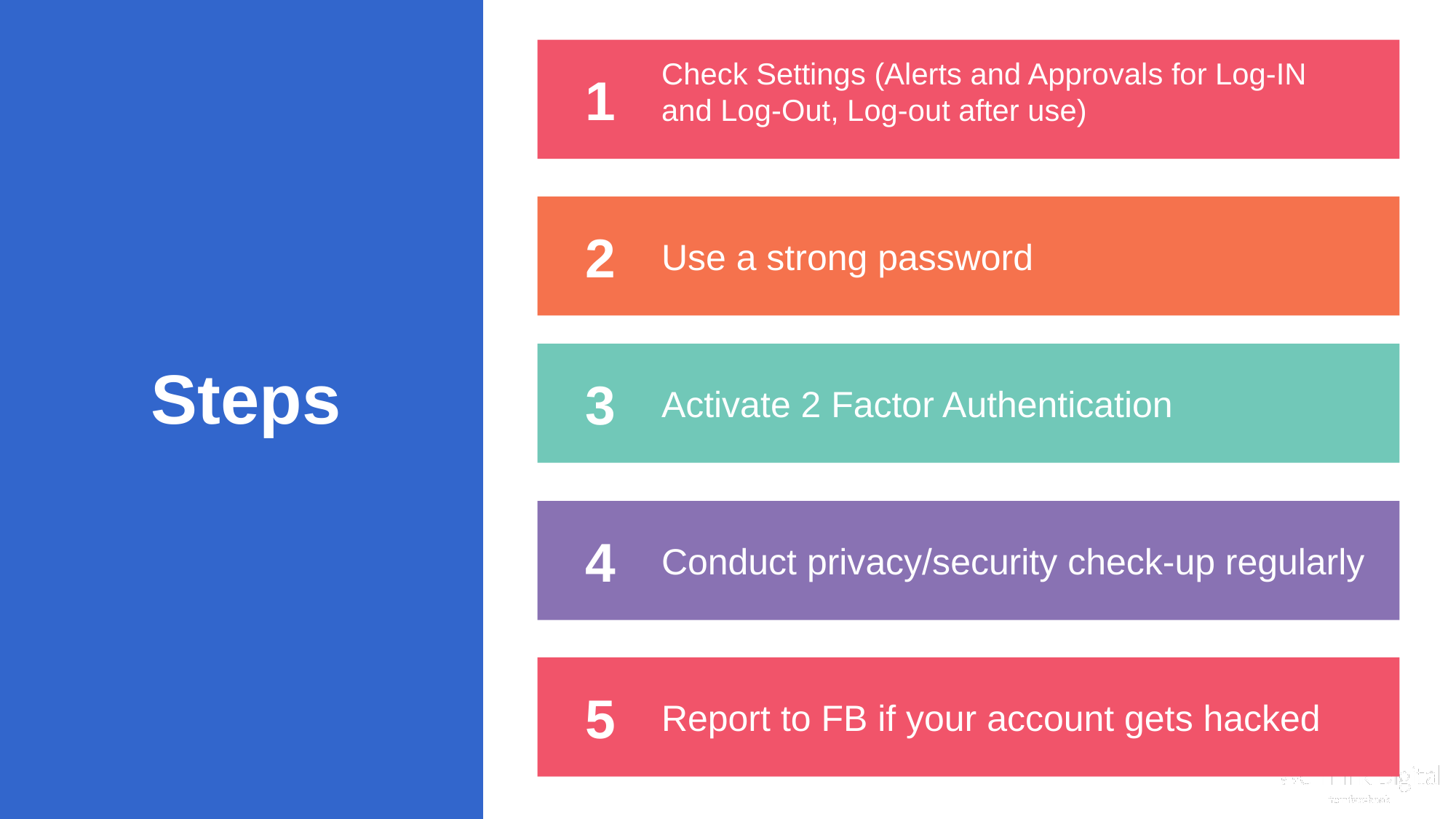

Check Settings (Alerts and Approvals for Log-IN and Log-Out, Log-out after use)
1
2
Use a strong password
Steps
3
Activate 2 Factor Authentication
4
Conduct privacy/security check-up regularly
5
Report to FB if your account gets hacked